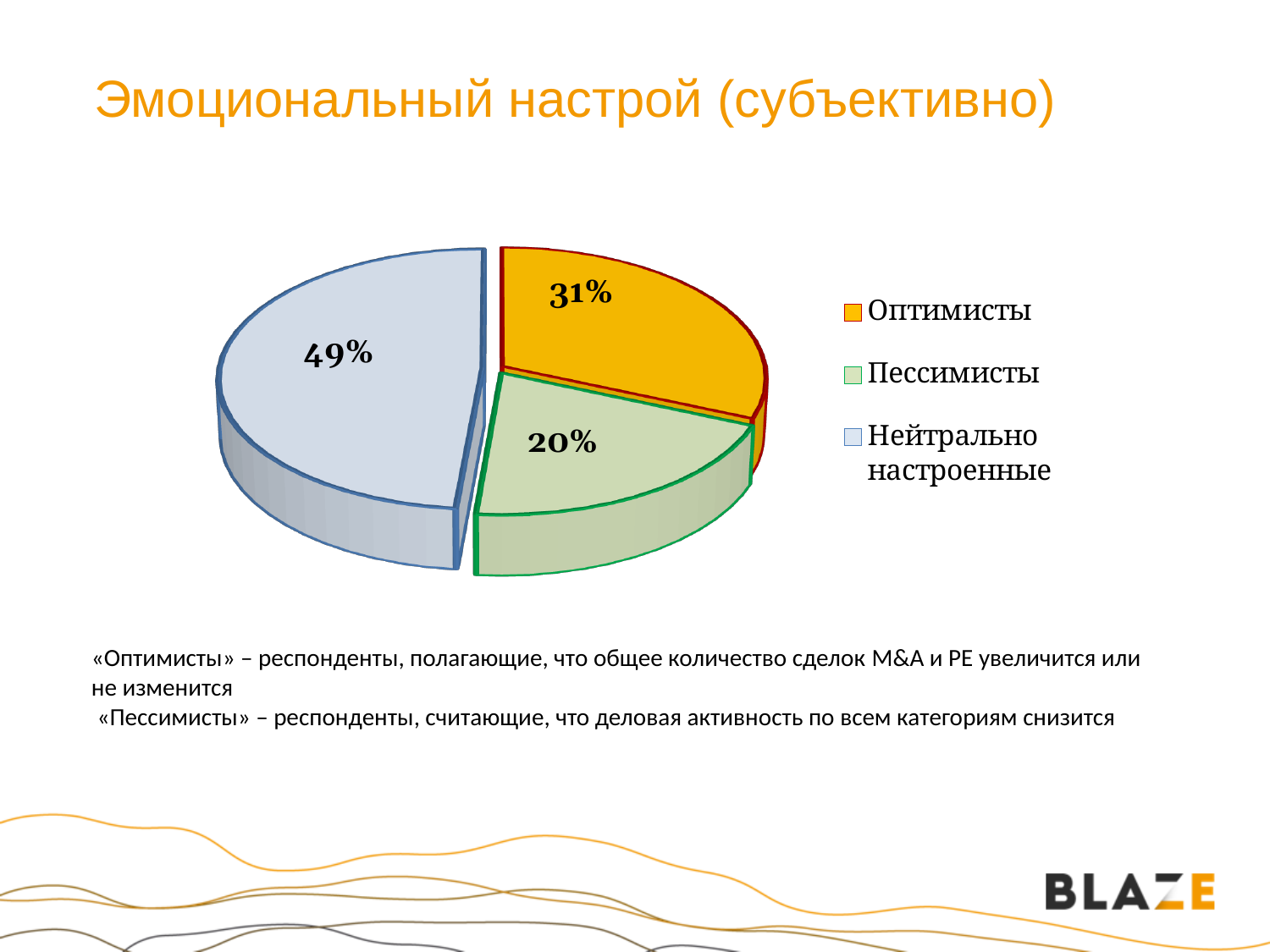

# Эмоциональный настрой (субъективно)

[unsupported chart]

«Оптимисты» – респонденты, полагающие, что общее количество сделок M&A и PE увеличится или не изменится
 «Пессимисты» – респонденты, считающие, что деловая активность по всем категориям снизится